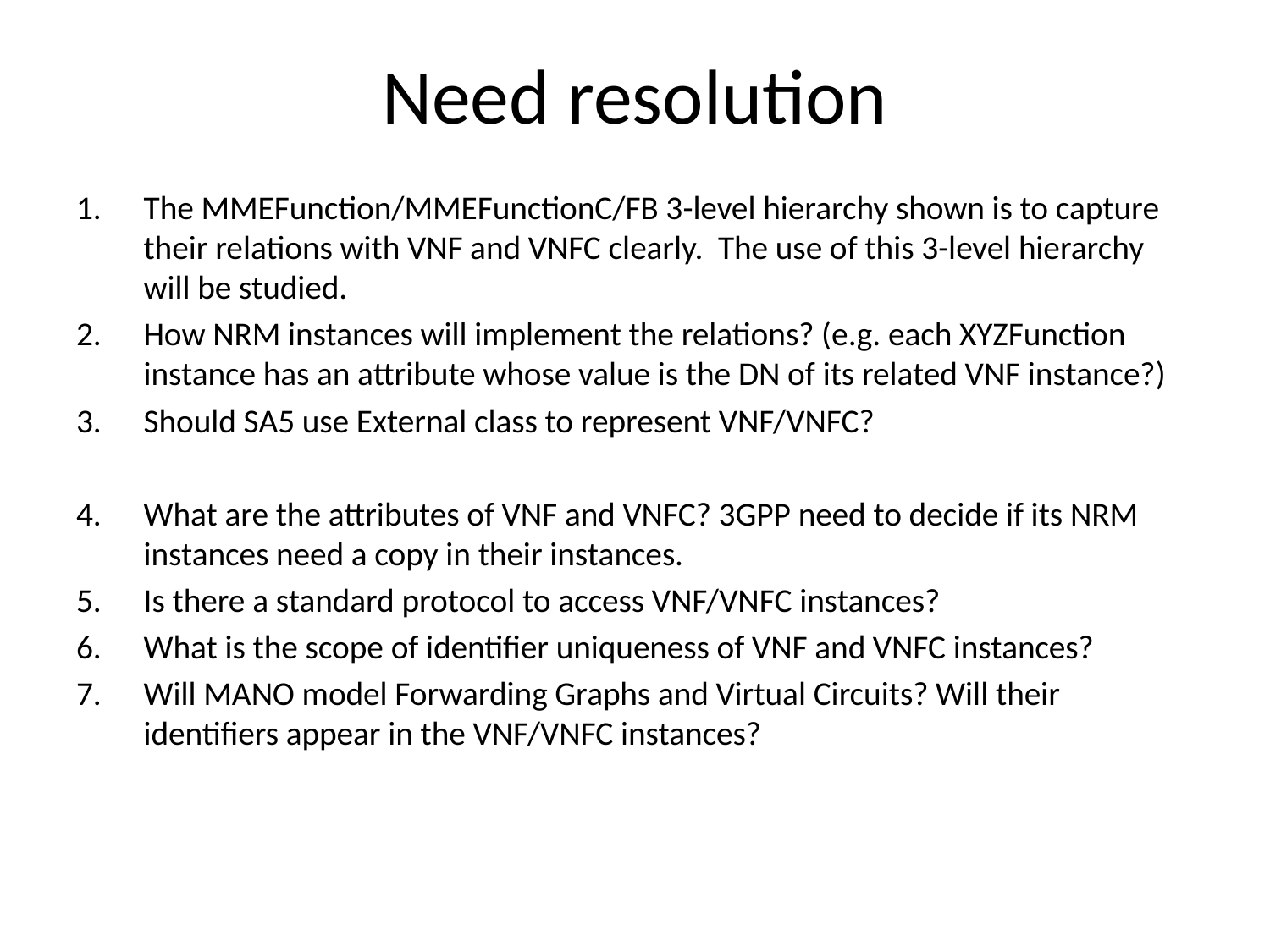

# Need resolution
The MMEFunction/MMEFunctionC/FB 3-level hierarchy shown is to capture their relations with VNF and VNFC clearly.  The use of this 3-level hierarchy will be studied.
How NRM instances will implement the relations? (e.g. each XYZFunction instance has an attribute whose value is the DN of its related VNF instance?)
Should SA5 use External class to represent VNF/VNFC?

What are the attributes of VNF and VNFC? 3GPP need to decide if its NRM instances need a copy in their instances.
Is there a standard protocol to access VNF/VNFC instances?
What is the scope of identifier uniqueness of VNF and VNFC instances?
Will MANO model Forwarding Graphs and Virtual Circuits? Will their identifiers appear in the VNF/VNFC instances?